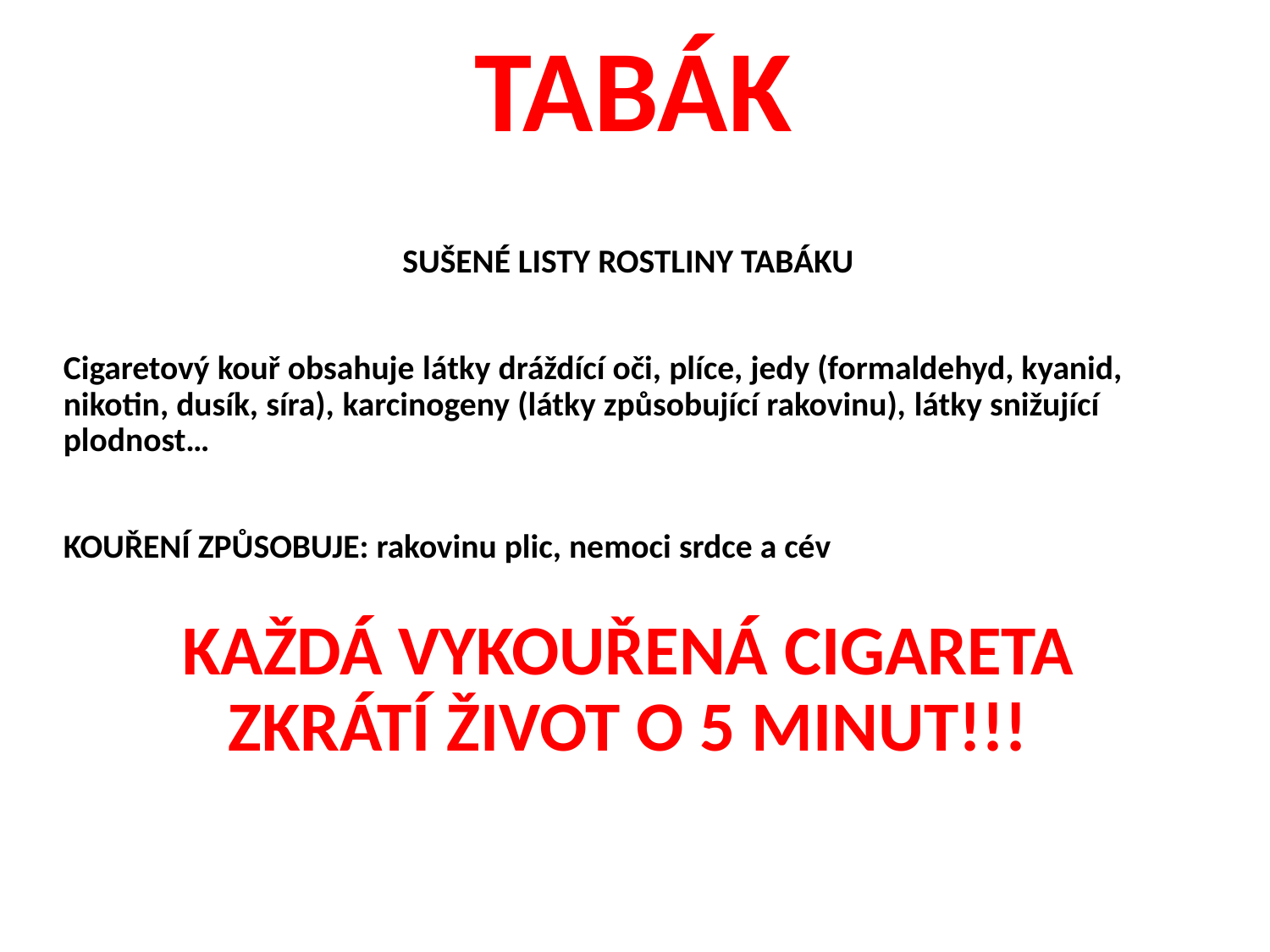

TABÁK
SUŠENÉ LISTY ROSTLINY TABÁKU
Cigaretový kouř obsahuje látky dráždící oči, plíce, jedy (formaldehyd, kyanid, nikotin, dusík, síra), karcinogeny (látky způsobující rakovinu), látky snižující plodnost…
KOUŘENÍ ZPŮSOBUJE: rakovinu plic, nemoci srdce a cév
KAŽDÁ VYKOUŘENÁ CIGARETA ZKRÁTÍ ŽIVOT O 5 MINUT!!!